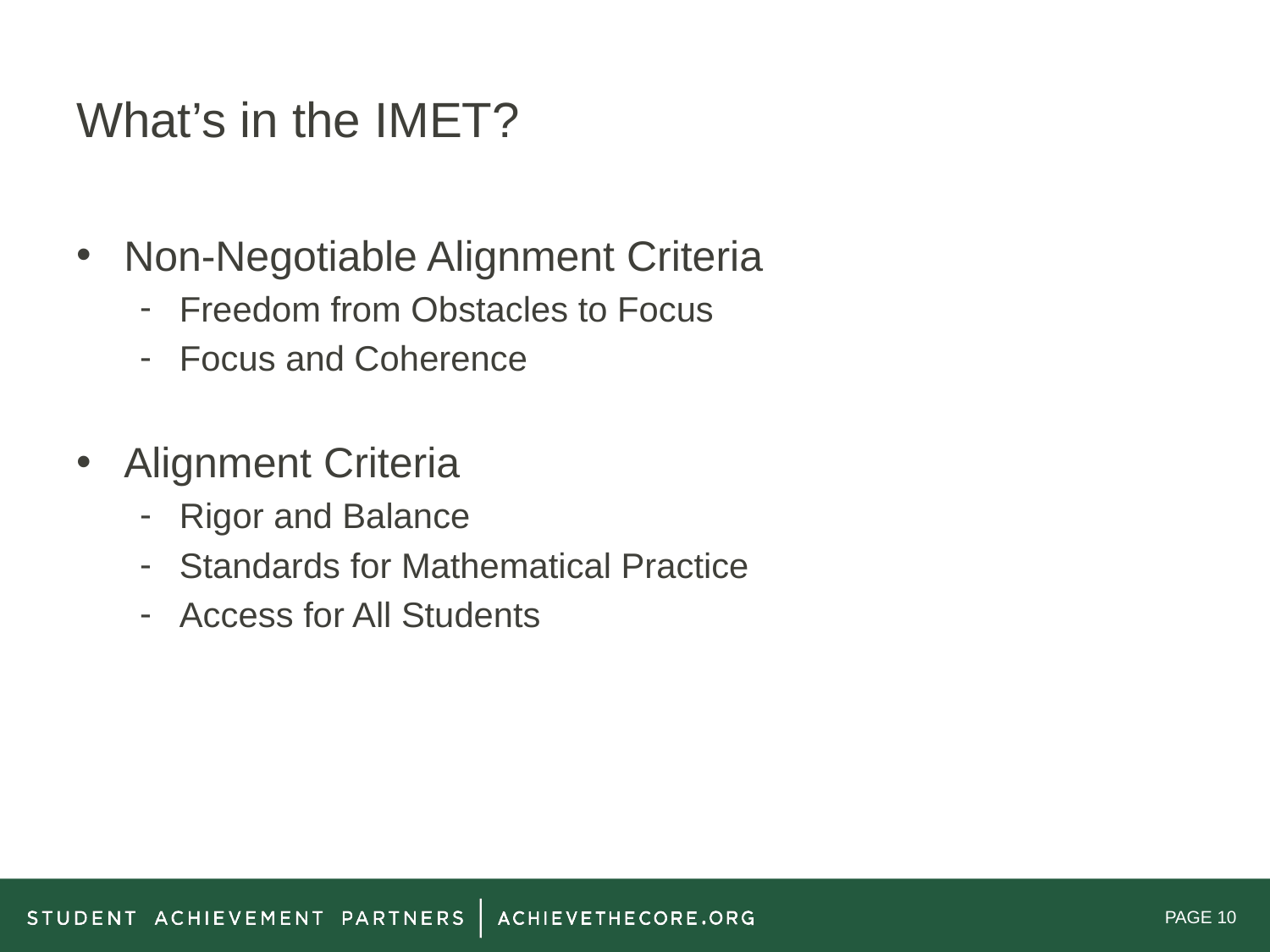

# What’s in the IMET?
Non-Negotiable Alignment Criteria
Freedom from Obstacles to Focus
Focus and Coherence

Alignment Criteria
Rigor and Balance
Standards for Mathematical Practice
Access for All Students